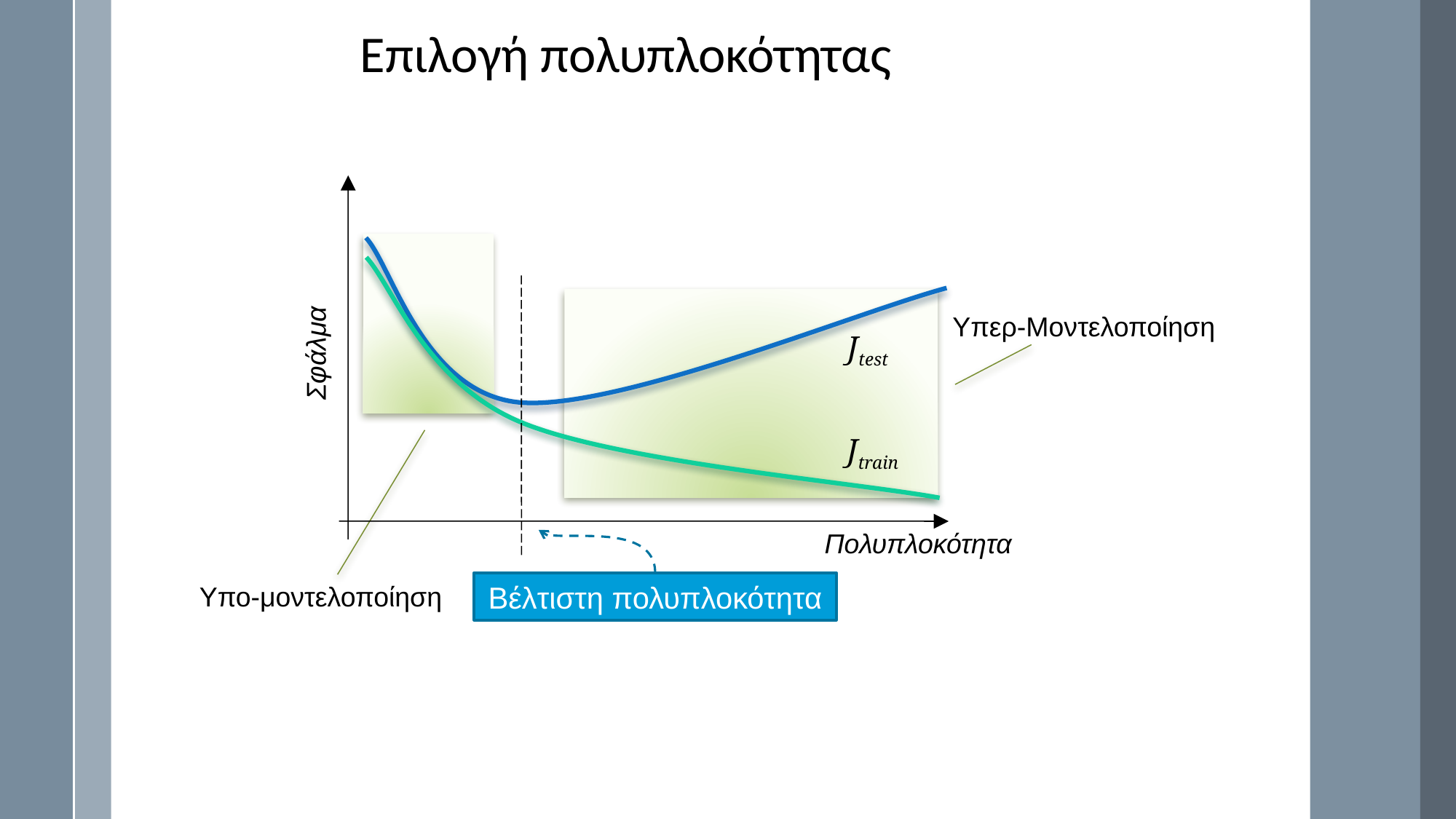

Επιλογή πολυπλοκότητας

Σφάλμα

Υπερ-Μοντελοποίηση
Jtest
Jtrain

Πολυπλοκότητα
Βέλτιστη πολυπλοκότητα
Υπο-μοντελοποίηση